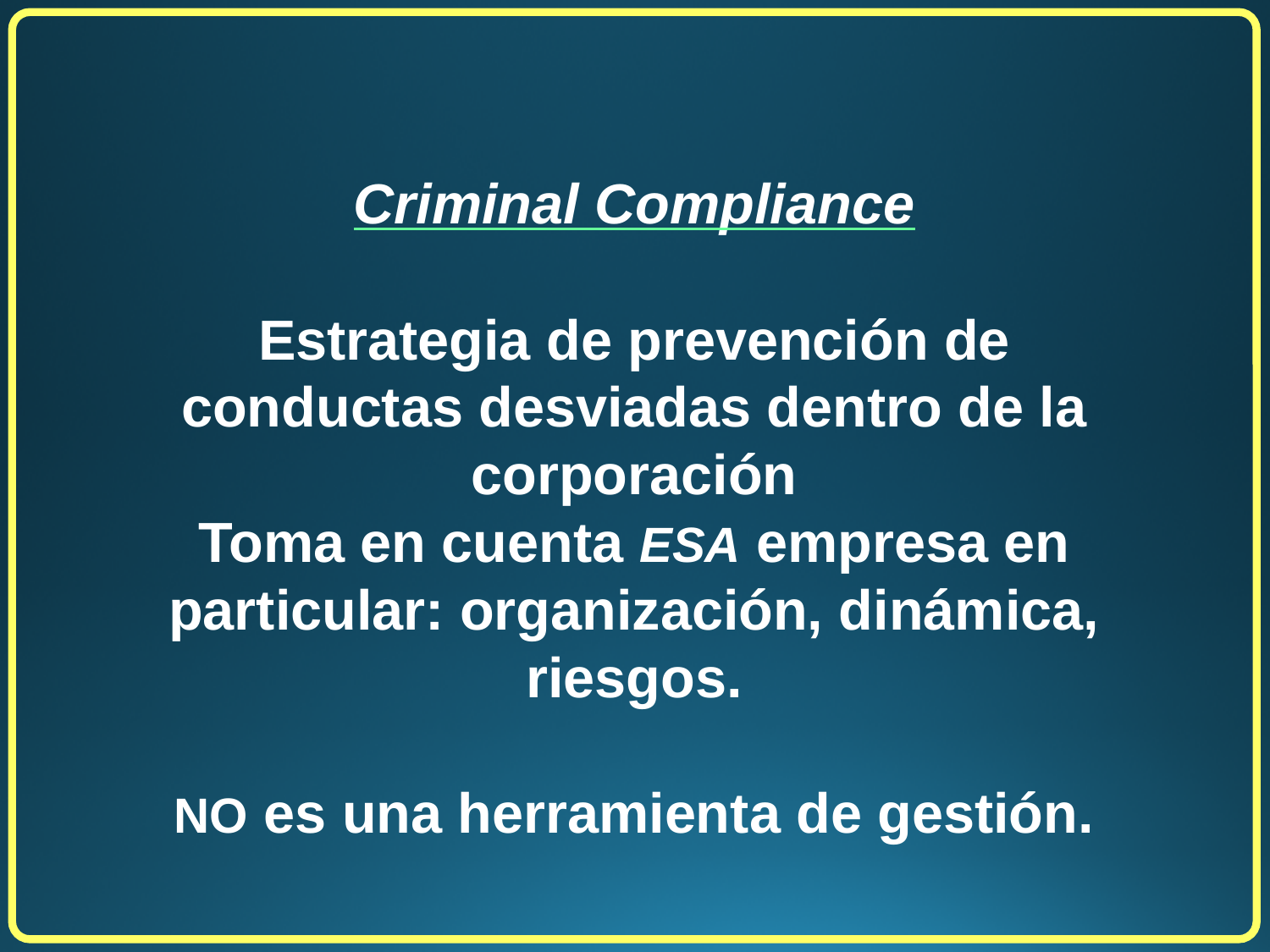

Criminal Compliance

Estrategia de prevención de conductas desviadas dentro de la corporación
Toma en cuenta ESA empresa en particular: organización, dinámica, riesgos.

NO es una herramienta de gestión.